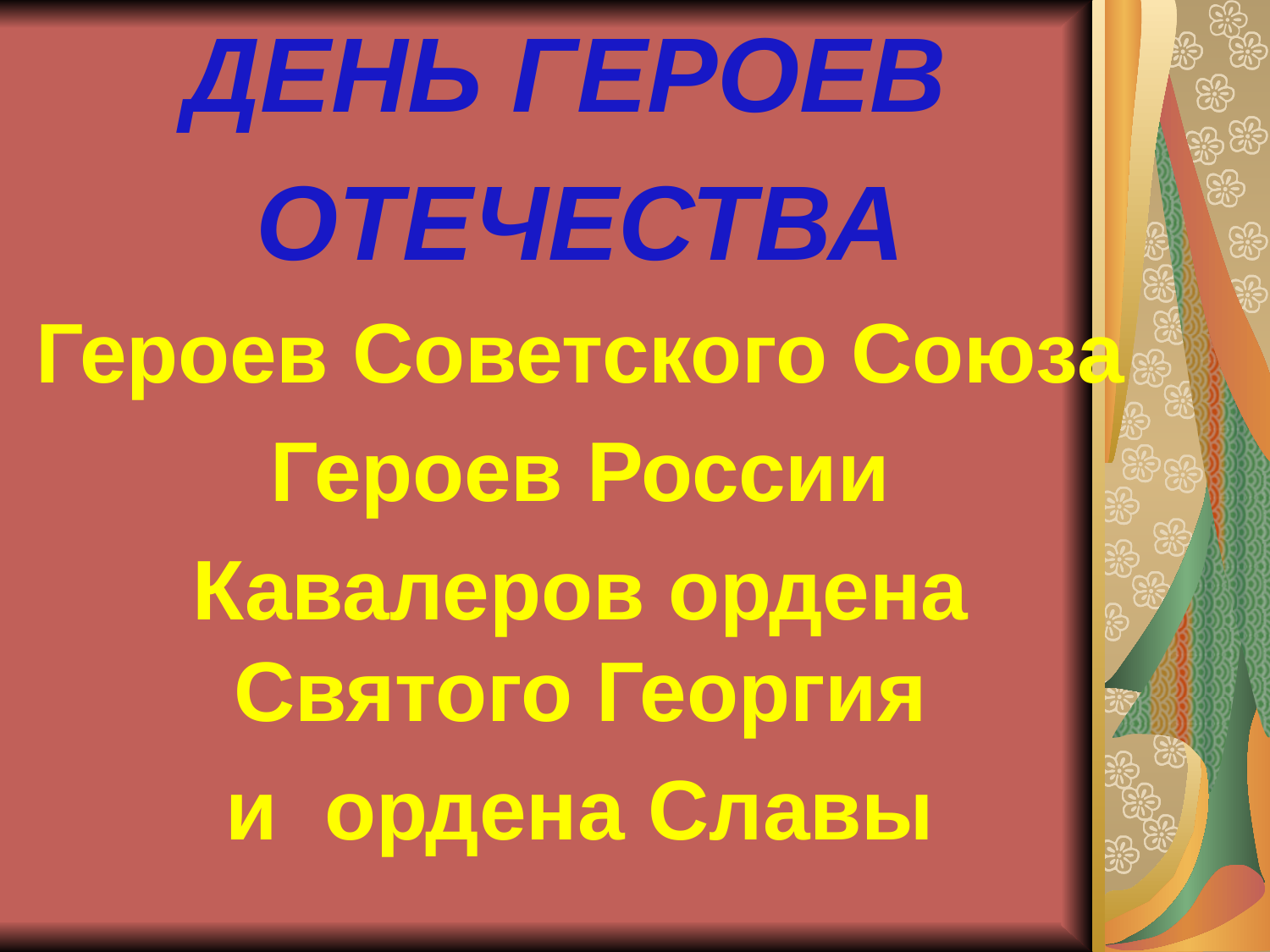

ДЕНЬ ГЕРОЕВ
ОТЕЧЕСТВА
Героев Советского Союза
Героев России
Кавалеров ордена Святого Георгия
и  ордена Славы